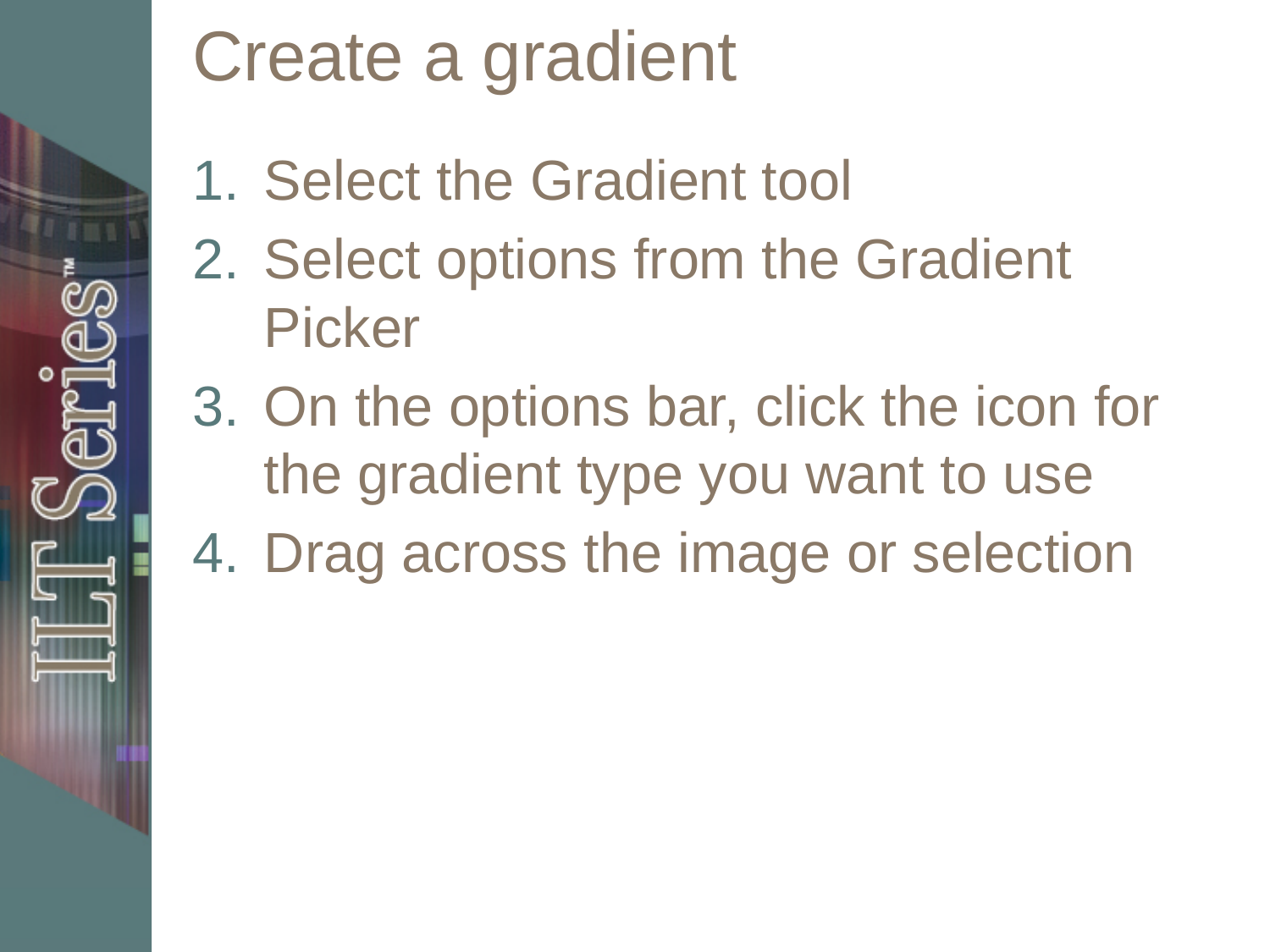

# Create a gradient
Select the Gradient tool
Select options from the Gradient Picker
On the options bar, click the icon for the gradient type you want to use
Drag across the image or selection